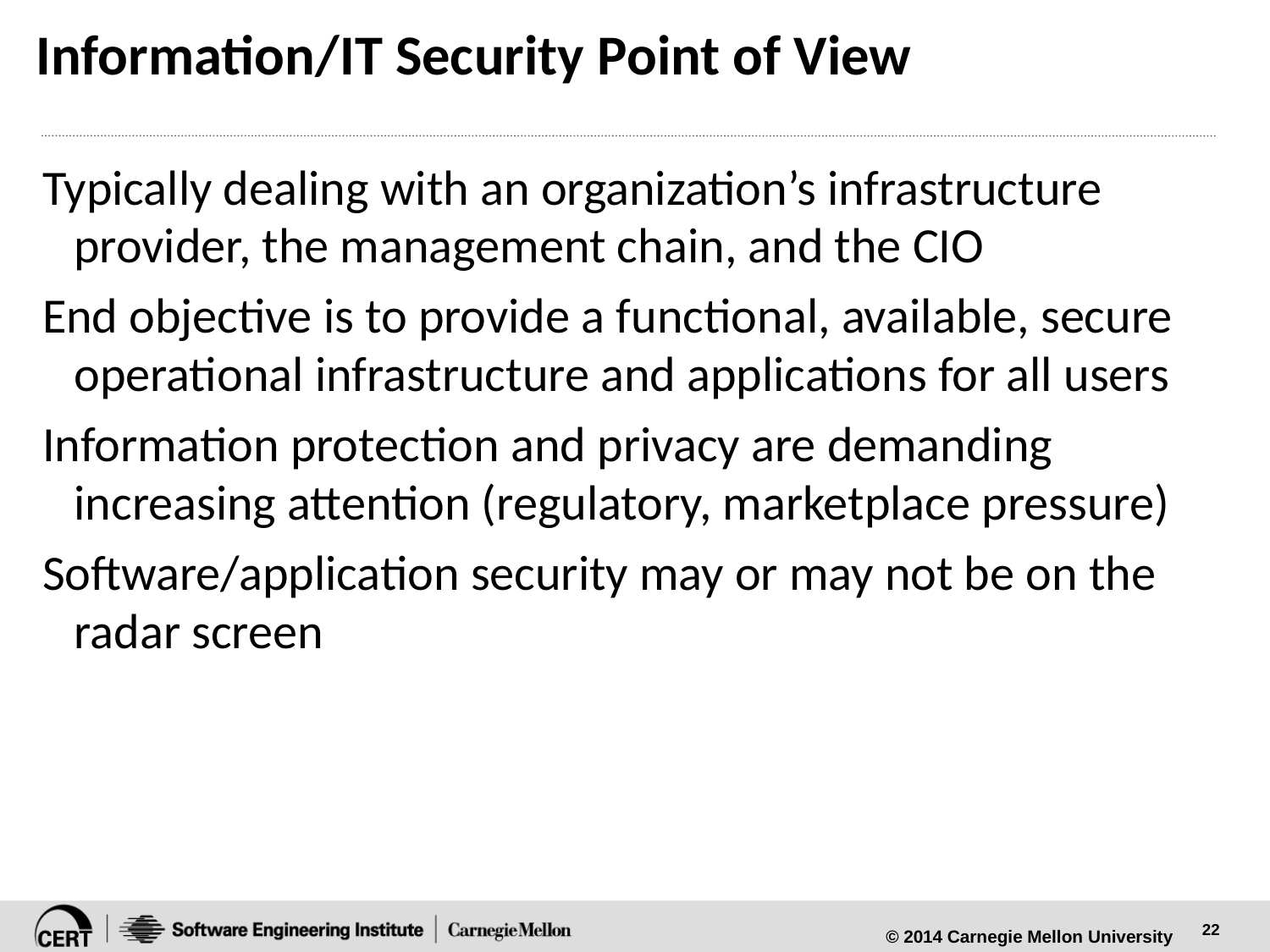

# Information/IT Security Point of View
Typically dealing with an organization’s infrastructure provider, the management chain, and the CIO
End objective is to provide a functional, available, secure operational infrastructure and applications for all users
Information protection and privacy are demanding increasing attention (regulatory, marketplace pressure)
Software/application security may or may not be on the radar screen